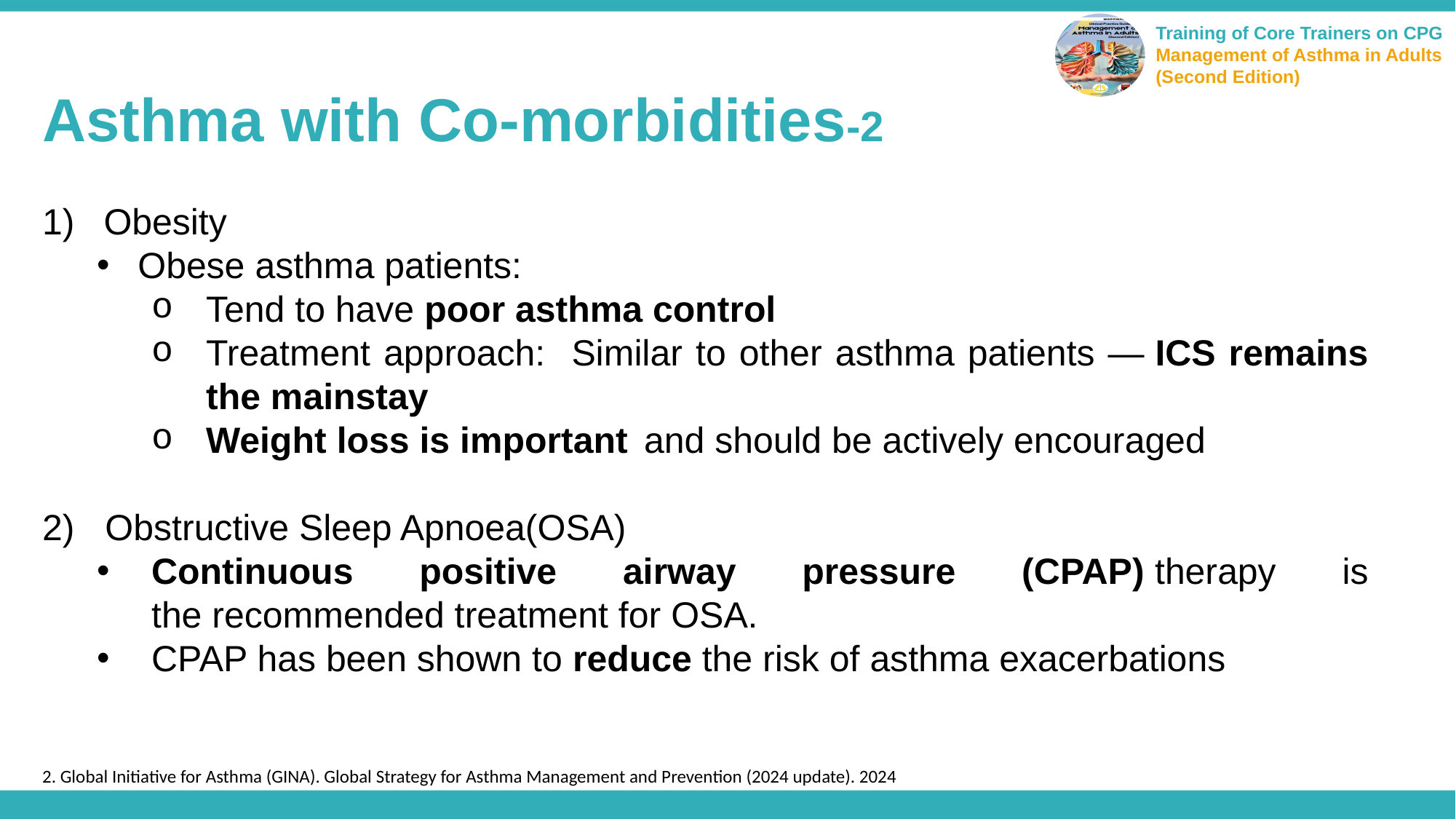

Asthma with Co-morbidities-2
Obesity
Obese asthma patients:
Tend to have poor asthma control
Treatment approach:  Similar to other asthma patients — ICS remains the mainstay
Weight loss is important  and should be actively encouraged

2)   Obstructive Sleep Apnoea(OSA)
Continuous positive airway pressure (CPAP) therapy is the recommended treatment for OSA.
CPAP has been shown to reduce the risk of asthma exacerbations
2. Global Initiative for Asthma (GINA). Global Strategy for Asthma Management and Prevention (2024 update). 2024